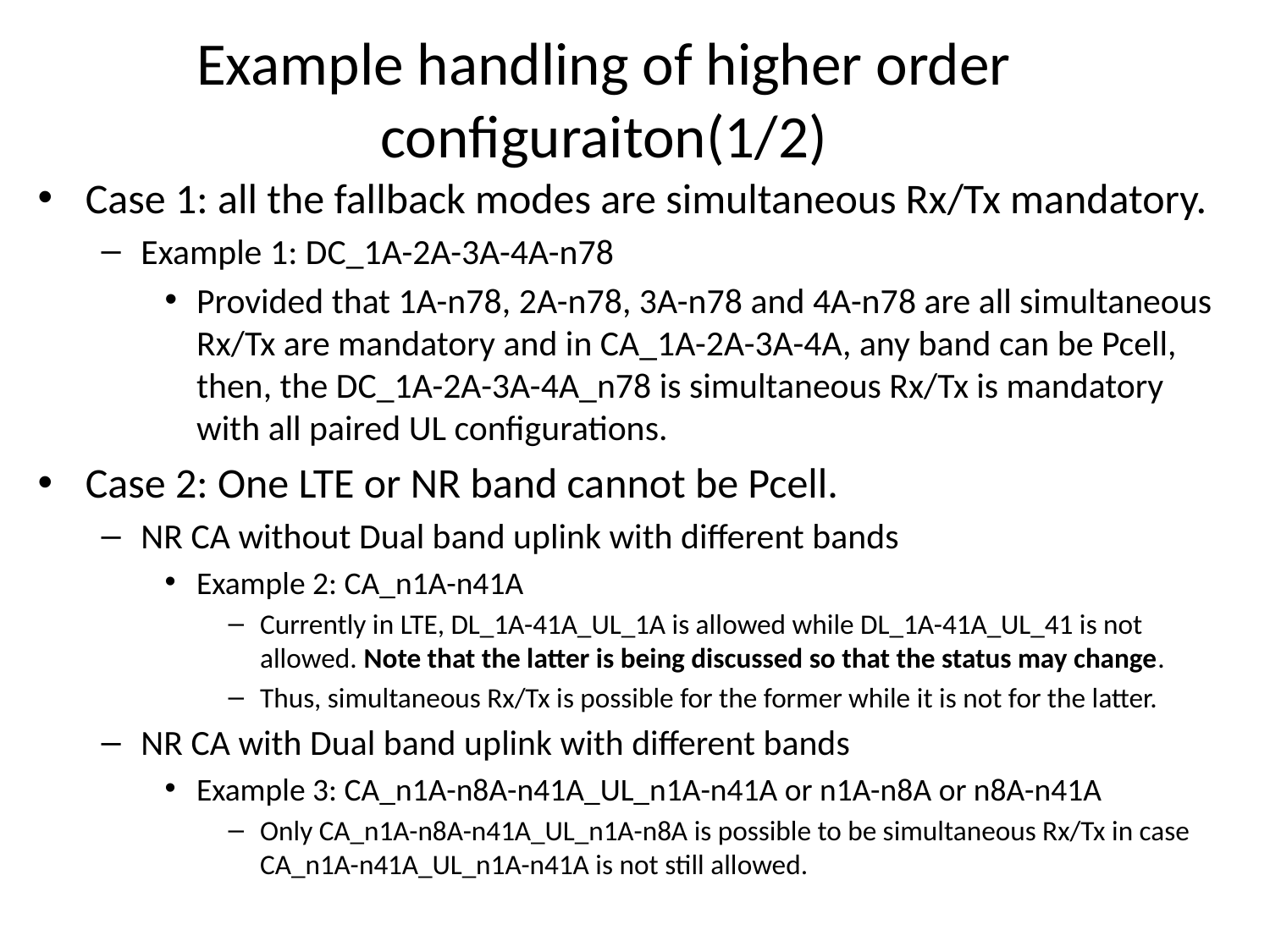

# Example handling of higher order configuraiton(1/2)
Case 1: all the fallback modes are simultaneous Rx/Tx mandatory.
Example 1: DC_1A-2A-3A-4A-n78
Provided that 1A-n78, 2A-n78, 3A-n78 and 4A-n78 are all simultaneous Rx/Tx are mandatory and in CA_1A-2A-3A-4A, any band can be Pcell, then, the DC_1A-2A-3A-4A_n78 is simultaneous Rx/Tx is mandatory with all paired UL configurations.
Case 2: One LTE or NR band cannot be Pcell.
NR CA without Dual band uplink with different bands
Example 2: CA_n1A-n41A
Currently in LTE, DL_1A-41A_UL_1A is allowed while DL_1A-41A_UL_41 is not allowed. Note that the latter is being discussed so that the status may change.
Thus, simultaneous Rx/Tx is possible for the former while it is not for the latter.
NR CA with Dual band uplink with different bands
Example 3: CA_n1A-n8A-n41A_UL_n1A-n41A or n1A-n8A or n8A-n41A
Only CA_n1A-n8A-n41A_UL_n1A-n8A is possible to be simultaneous Rx/Tx in case CA_n1A-n41A_UL_n1A-n41A is not still allowed.

Slide 4